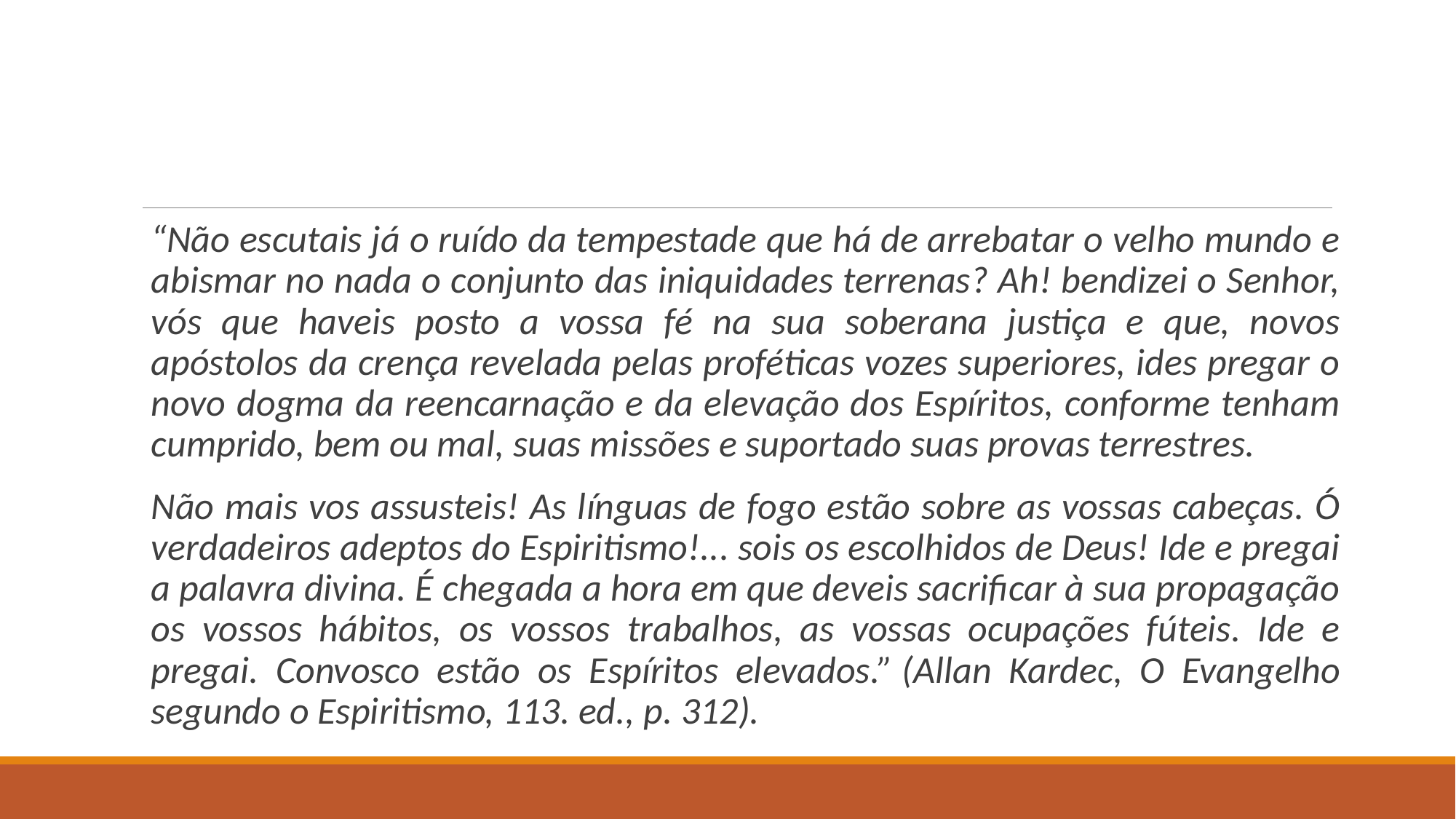

“Não escutais já o ruído da tempestade que há de arrebatar o velho mundo e abismar no nada o conjunto das iniquidades terrenas? Ah! bendizei o Senhor, vós que haveis posto a vossa fé na sua soberana justiça e que, novos apóstolos da crença revelada pelas proféticas vozes superiores, ides pregar o novo dogma da reencarnação e da elevação dos Espíritos, conforme tenham cumprido, bem ou mal, suas missões e suportado suas provas terrestres.
Não mais vos assusteis! As línguas de fogo estão sobre as vossas cabeças. Ó verdadeiros adeptos do Espiritismo!... sois os escolhidos de Deus! Ide e pregai a palavra divina. É chegada a hora em que deveis sacrificar à sua propagação os vossos hábitos, os vossos trabalhos, as vossas ocupações fúteis. Ide e pregai. Convosco estão os Espíritos elevados.” (Allan Kardec, O Evangelho segundo o Espiritismo, 113. ed., p. 312).